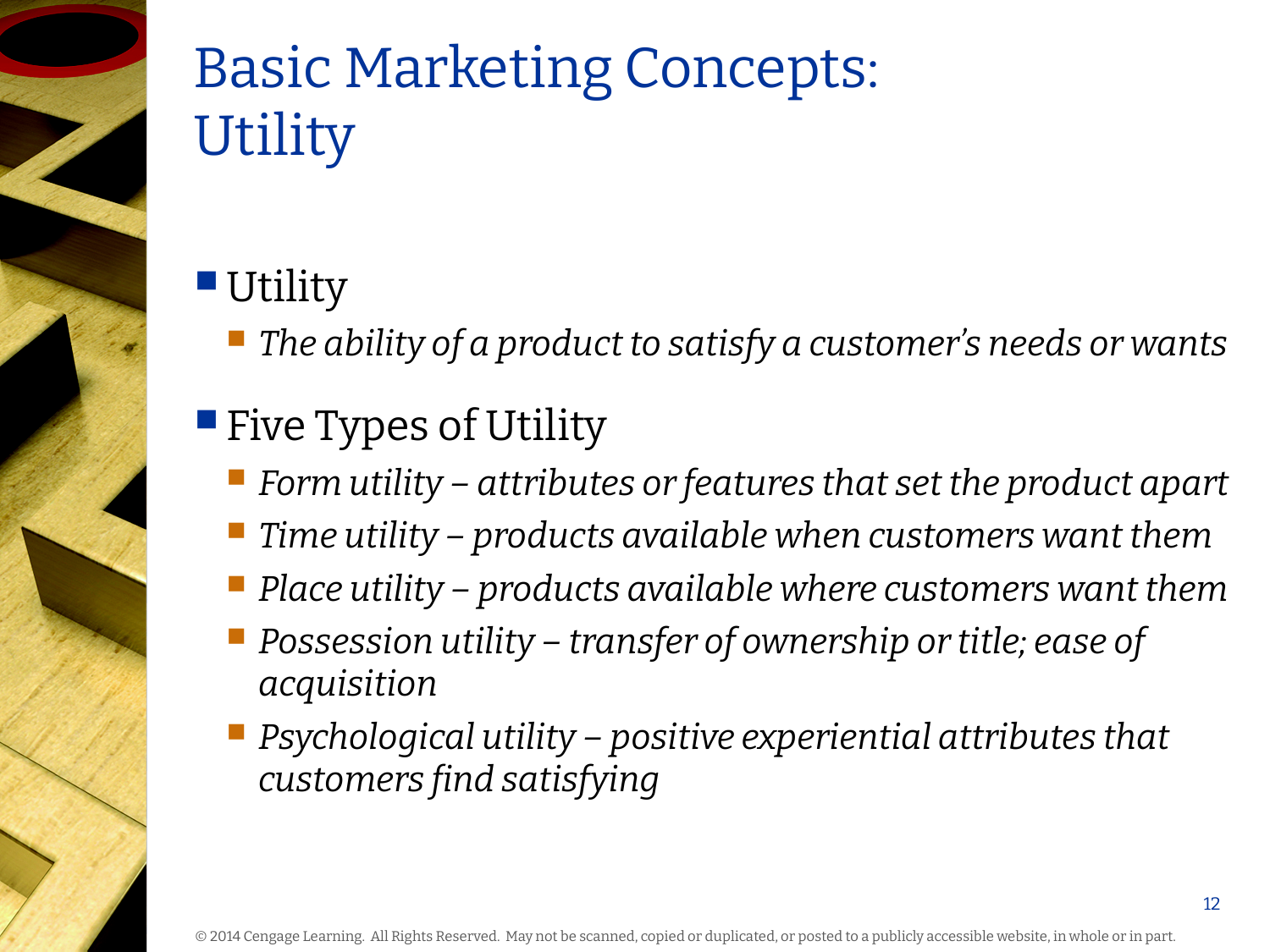

# Basic Marketing Concepts: Utility

Utility
The ability of a product to satisfy a customer’s needs or wants
Five Types of Utility
Form utility – attributes or features that set the product apart
Time utility – products available when customers want them
Place utility – products available where customers want them
Possession utility – transfer of ownership or title; ease of acquisition
Psychological utility – positive experiential attributes that customers find satisfying
12